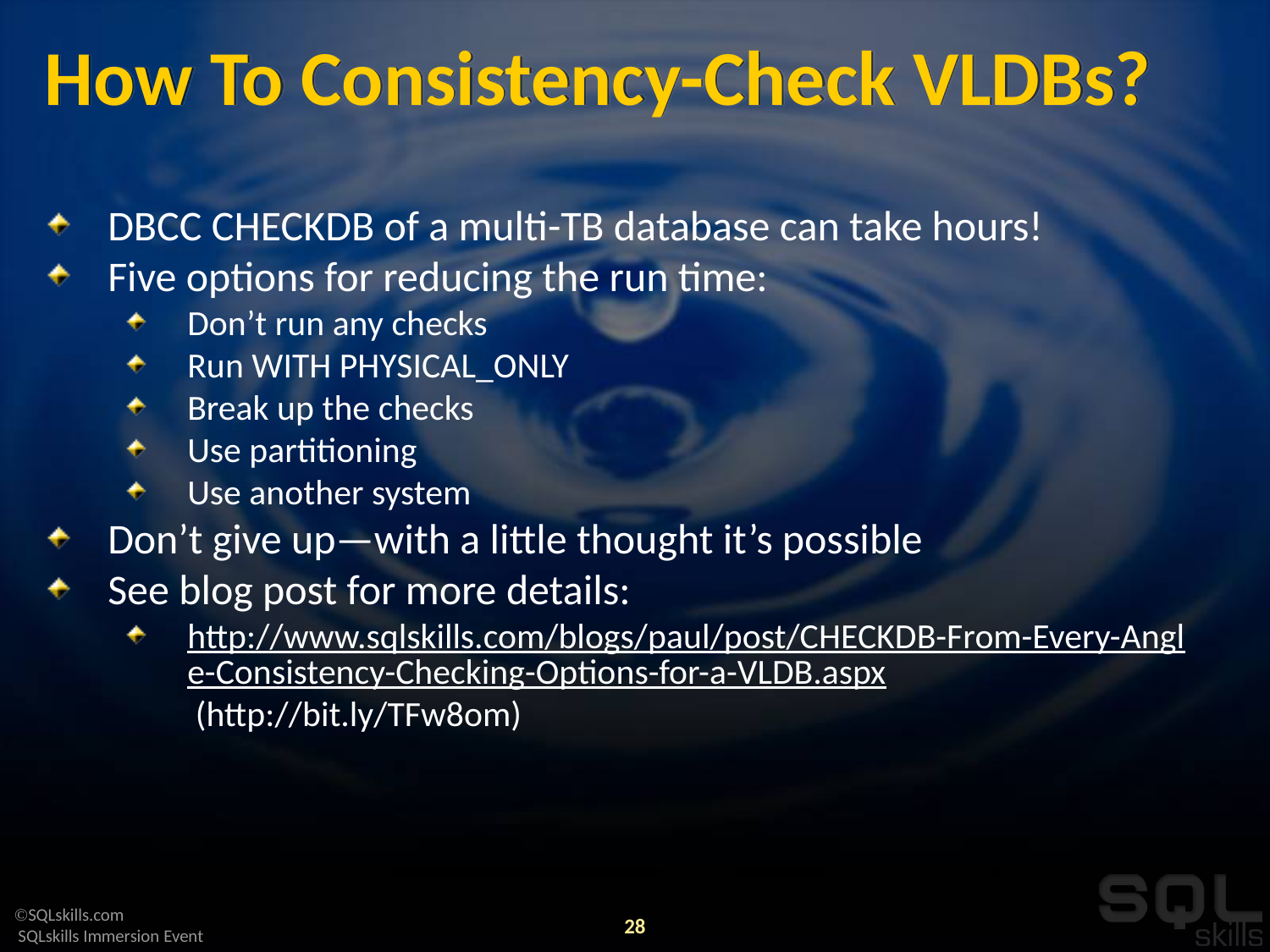

# How To Consistency-Check VLDBs?
DBCC CHECKDB of a multi-TB database can take hours!
Five options for reducing the run time:
Don’t run any checks
Run WITH PHYSICAL_ONLY
Break up the checks
Use partitioning
Use another system
Don’t give up—with a little thought it’s possible
See blog post for more details:
http://www.sqlskills.com/blogs/paul/post/CHECKDB-From-Every-Angle-Consistency-Checking-Options-for-a-VLDB.aspx (http://bit.ly/TFw8om)
28